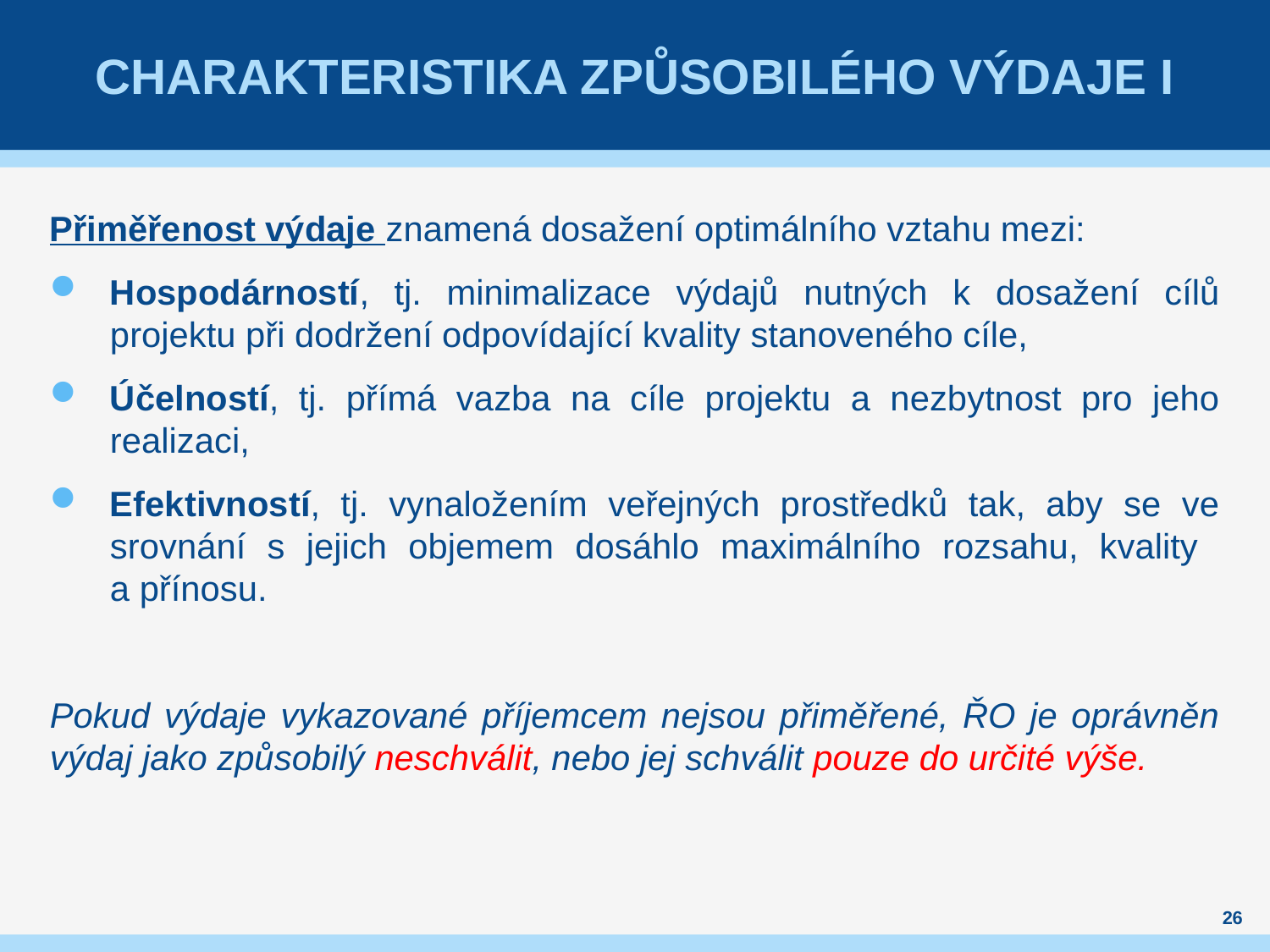

# Charakteristika způsobilého výdaje I
Přiměřenost výdaje znamená dosažení optimálního vztahu mezi:
Hospodárností, tj. minimalizace výdajů nutných k dosažení cílů projektu při dodržení odpovídající kvality stanoveného cíle,
Účelností, tj. přímá vazba na cíle projektu a nezbytnost pro jeho realizaci,
Efektivností, tj. vynaložením veřejných prostředků tak, aby se ve srovnání s jejich objemem dosáhlo maximálního rozsahu, kvality
a přínosu.

Pokud výdaje vykazované příjemcem nejsou přiměřené, ŘO je oprávněn výdaj jako způsobilý neschválit, nebo jej schválit pouze do určité výše.
26